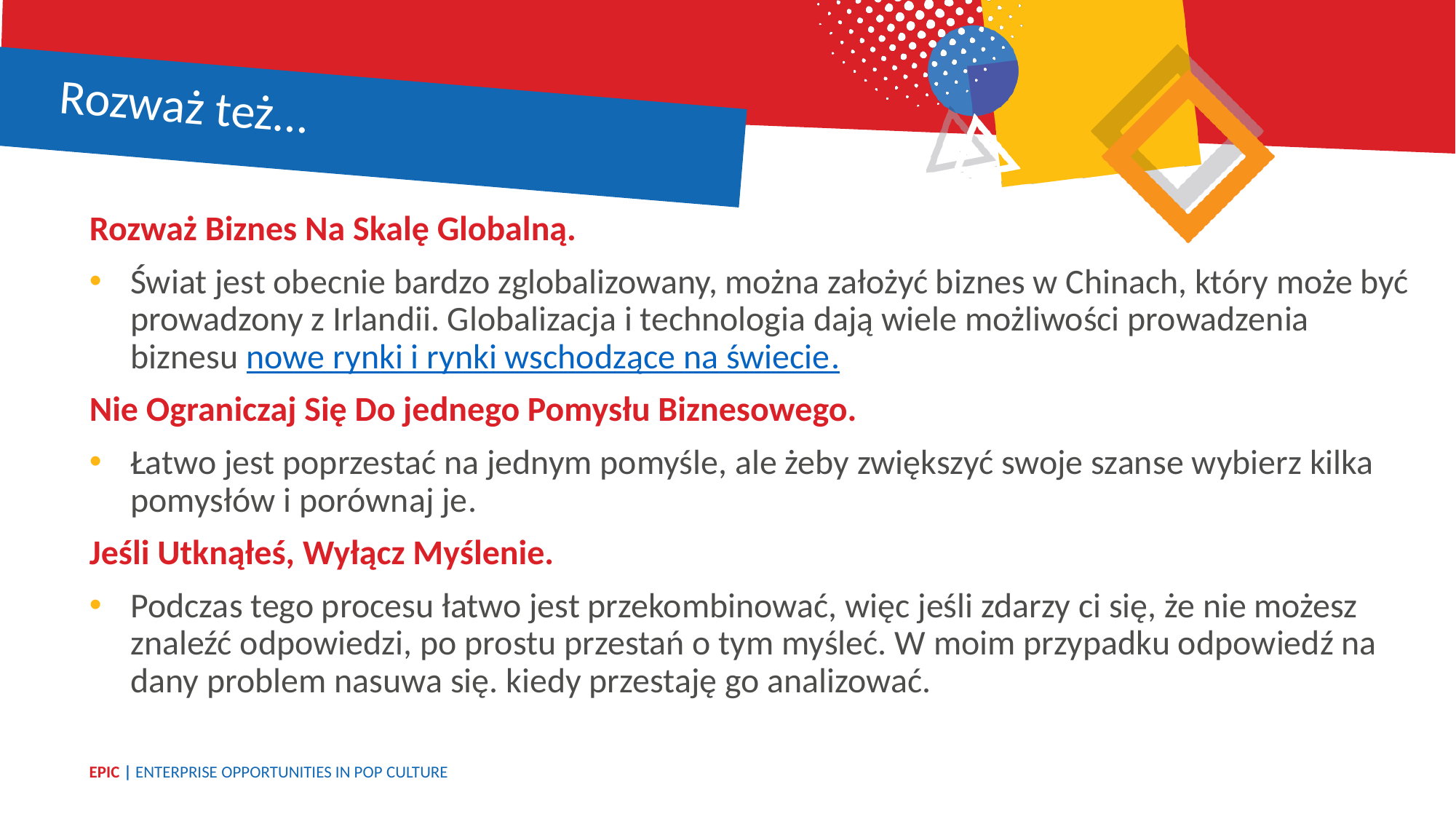

Rozważ też…
Rozważ Biznes Na Skalę Globalną.
Świat jest obecnie bardzo zglobalizowany, można założyć biznes w Chinach, który może być prowadzony z Irlandii. Globalizacja i technologia dają wiele możliwości prowadzenia biznesu nowe rynki i rynki wschodzące na świecie.
Nie Ograniczaj Się Do jednego Pomysłu Biznesowego.
Łatwo jest poprzestać na jednym pomyśle, ale żeby zwiększyć swoje szanse wybierz kilka pomysłów i porównaj je.
Jeśli Utknąłeś, Wyłącz Myślenie.
Podczas tego procesu łatwo jest przekombinować, więc jeśli zdarzy ci się, że nie możesz znaleźć odpowiedzi, po prostu przestań o tym myśleć. W moim przypadku odpowiedź na dany problem nasuwa się. kiedy przestaję go analizować.